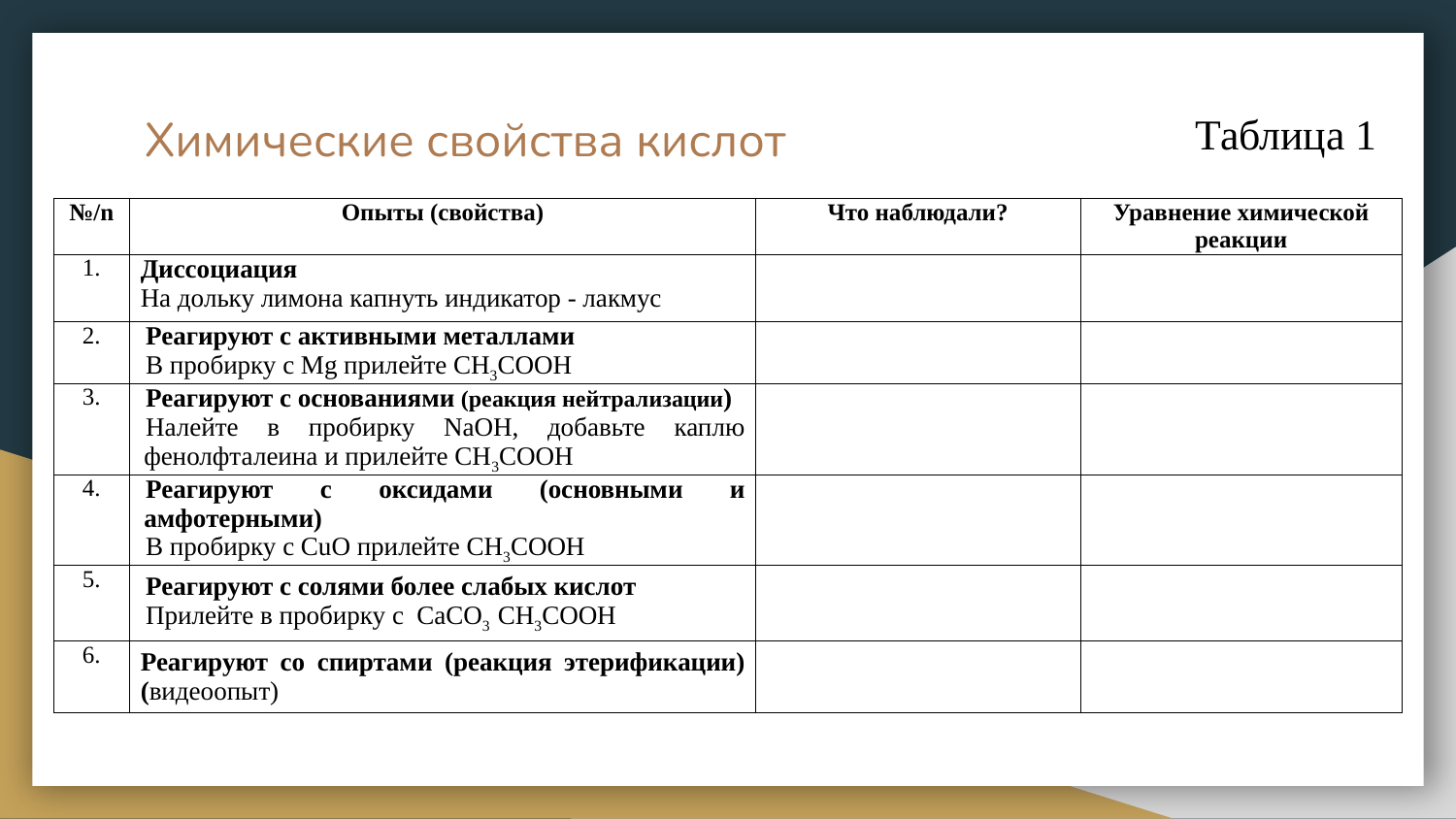

Таблица 1
# Химические свойства кислот
| №/n | Опыты (свойства) | Что наблюдали? | Уравнение химической реакции |
| --- | --- | --- | --- |
| 1. | Диссоциация На дольку лимона капнуть индикатор - лакмус |  |  |
| 2. | Реагируют с активными металлами В пробирку с Mg прилейте СН3СООН |  |  |
| 3. | Реагируют с основаниями (реакция нейтрализации) Налейте в пробирку NаОН, добавьте каплю фенолфталеина и прилейте СН3СООН |  |  |
| 4. | Реагируют с оксидами (основными и амфотерными) В пробирку с СuО прилейте СН3СООН |  |  |
| 5. | Реагируют с солями более слабых кислот Прилейте в пробирку с  СаCO3 СН3СООН |  |  |
| 6. | Реагируют со спиртами (реакция этерификации) (видеоопыт) |  |  |